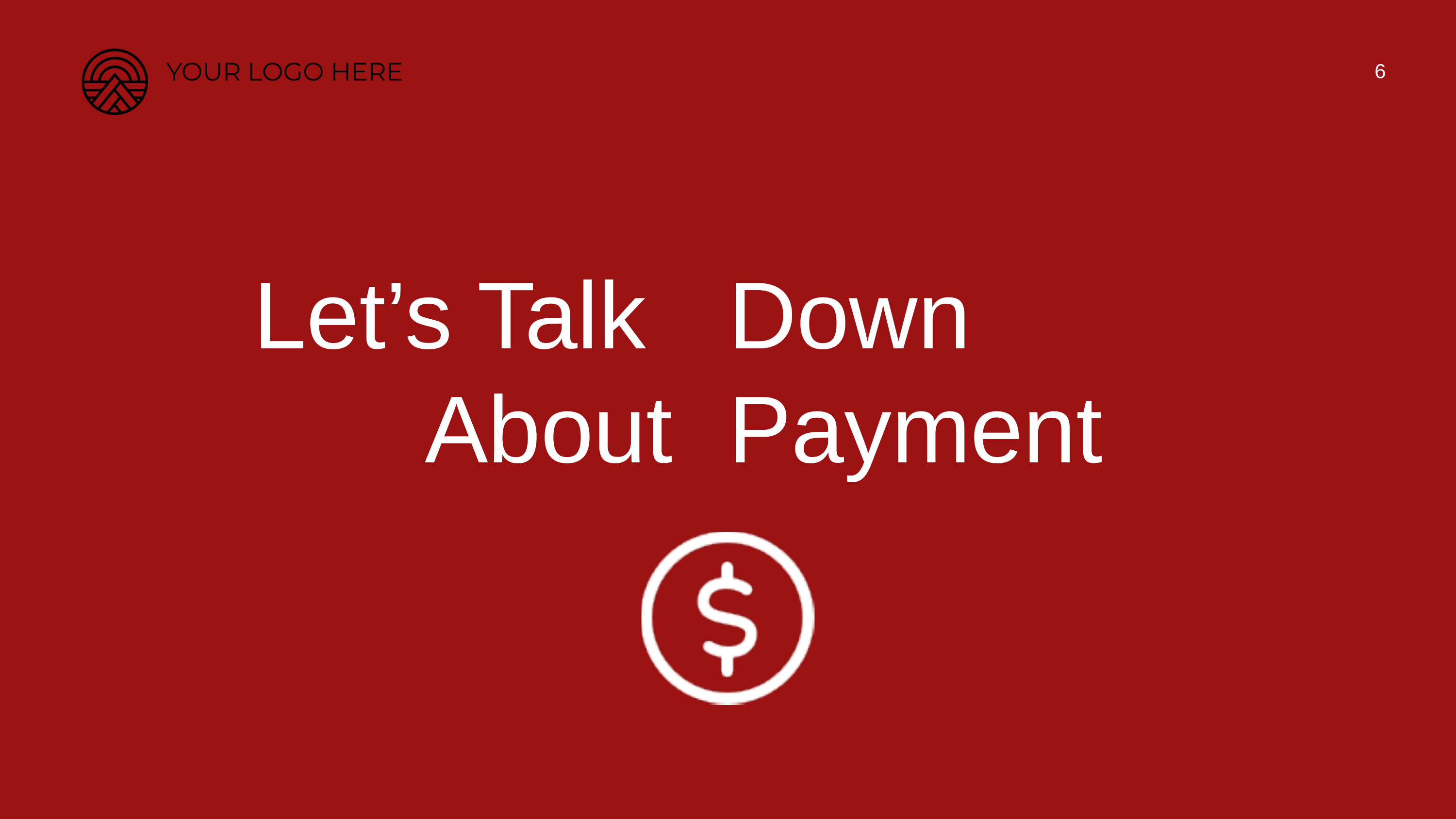

YOUR LOGO HERE
6
Let’s Talk
About
Down Payment